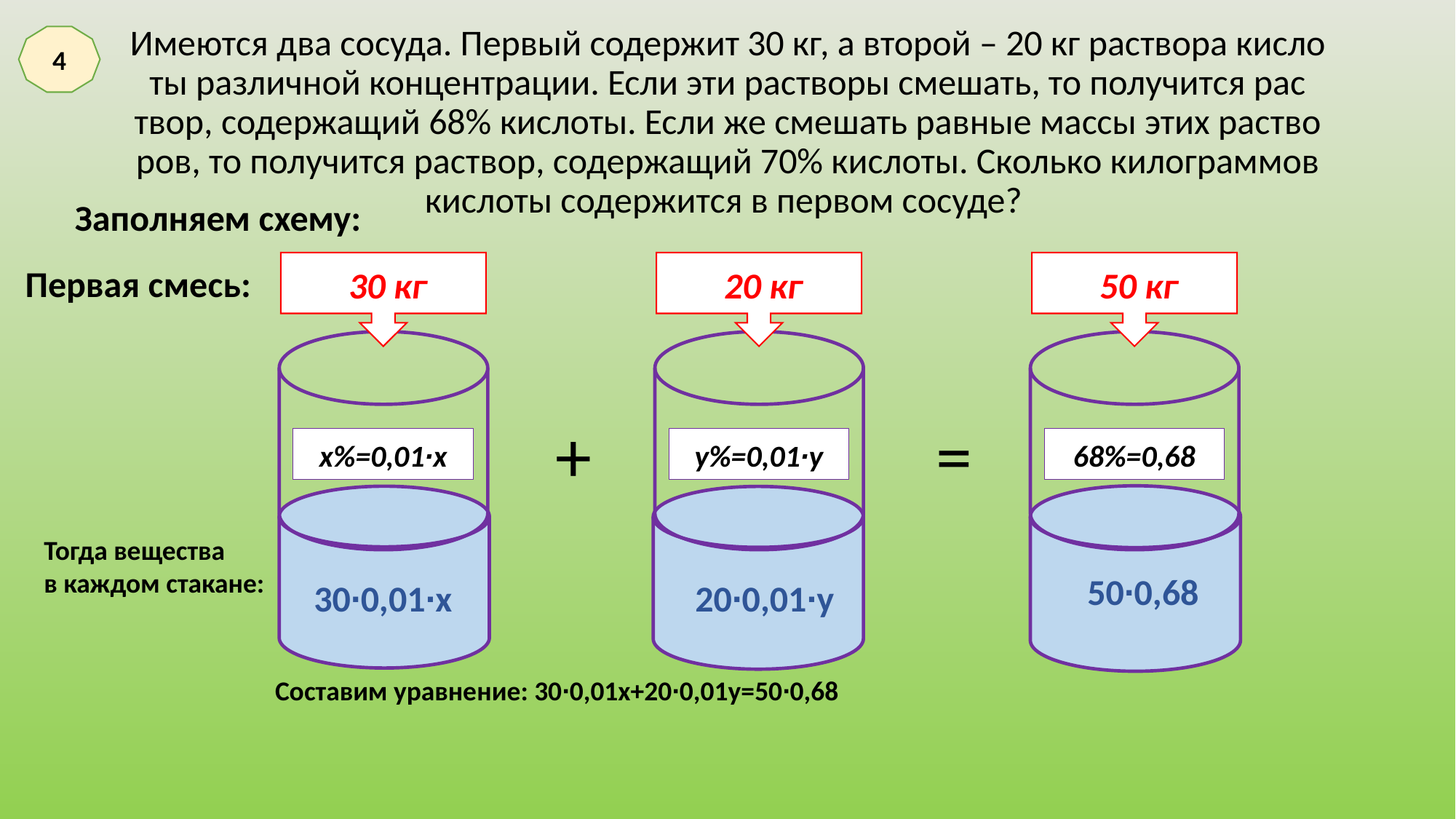

4
# Име­ют­ся два со­су­да. Пер­вый со­дер­жит 30 кг, а вто­рой – 20 кг рас­тво­ра кис­ло­ты раз­лич­ной кон­цен­тра­ции. Если эти рас­тво­ры сме­шать, то по­лу­чит­ся рас­твор, со­дер­жа­щий 68% кис­ло­ты. Если же сме­шать рав­ные массы этих рас­тво­ров, то по­лу­чит­ся рас­твор, со­дер­жа­щий 70% кис­ло­ты. Сколь­ко ки­ло­грам­мов кис­ло­ты со­дер­жит­ся в пер­вом со­су­де?
Заполняем схему:
530 кг
520 кг
550 кг
Первая смесь:

=
+
х%=0,01∙х
у%=0,01∙у
68%=0,68

Тогда вещества
в каждом стакане:
50∙0,68
20∙0,01∙у
30∙0,01∙х
Составим уравнение: 30∙0,01х+20∙0,01у=50∙0,68